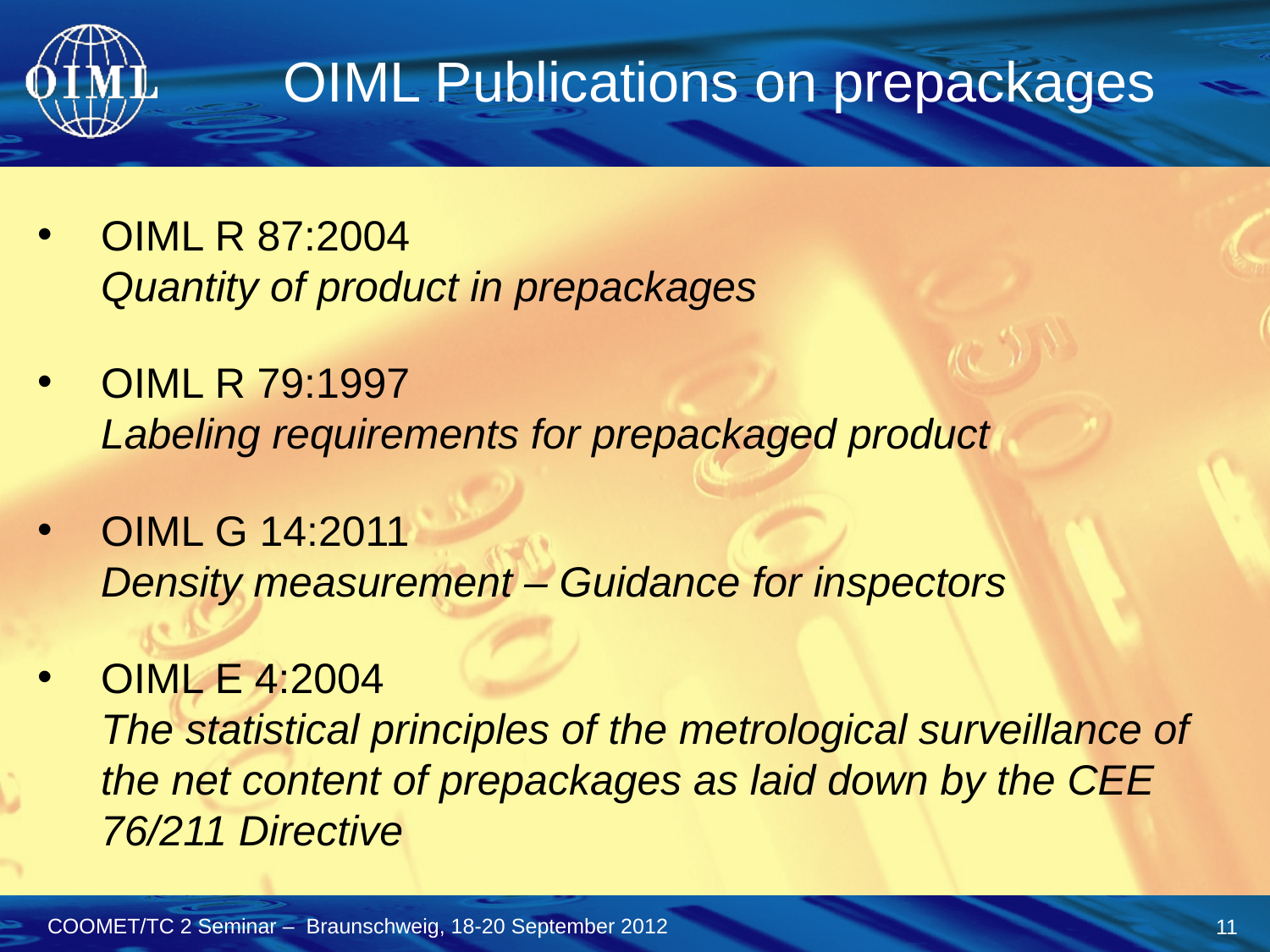

OIML Publications on prepackages
OIML R 87:2004
Quantity of product in prepackages
OIML R 79:1997
Labeling requirements for prepackaged product
OIML G 14:2011
Density measurement – Guidance for inspectors
OIML E 4:2004
The statistical principles of the metrological surveillance of the net content of prepackages as laid down by the CEE 76/211 Directive
11
COOMET/TC 2 Seminar –  Braunschweig, 18-20 September 2012